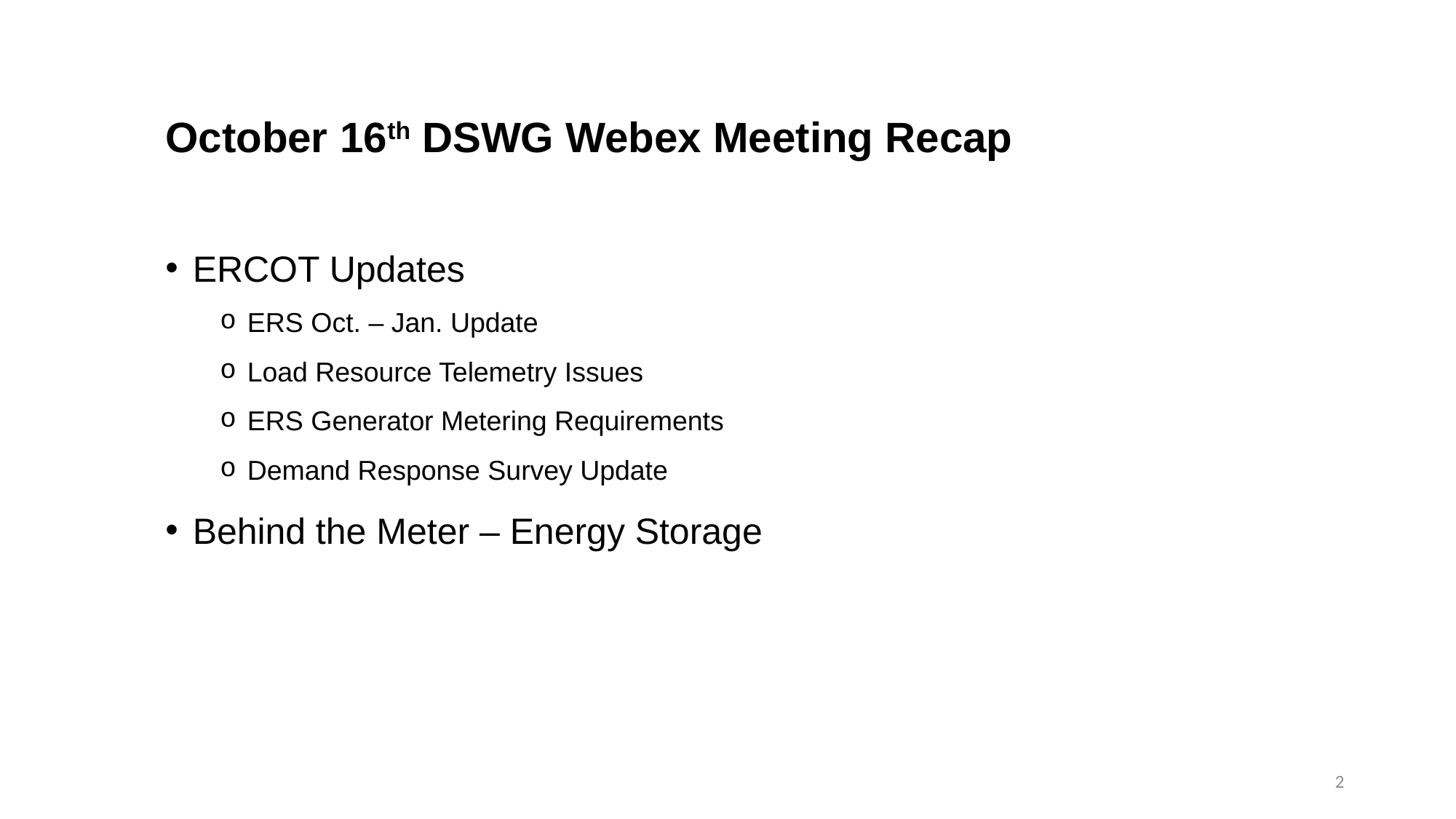

# October 16th DSWG Webex Meeting Recap
ERCOT Updates
ERS Oct. – Jan. Update
Load Resource Telemetry Issues
ERS Generator Metering Requirements
Demand Response Survey Update
Behind the Meter – Energy Storage

2